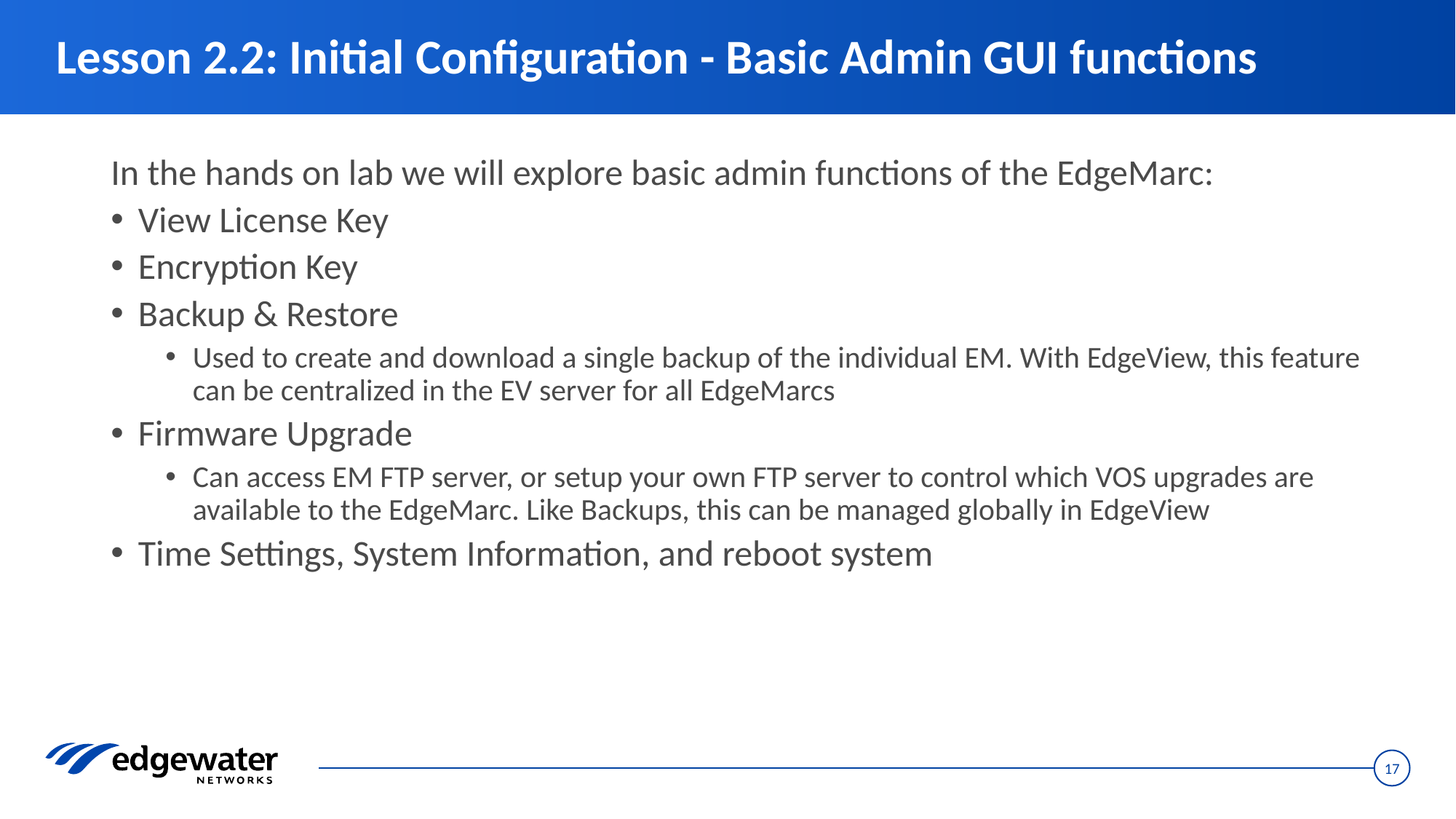

# Lesson 2.2: Initial Configuration - Basic Admin GUI functions
In the hands on lab we will explore basic admin functions of the EdgeMarc:
View License Key
Encryption Key
Backup & Restore
Used to create and download a single backup of the individual EM. With EdgeView, this feature can be centralized in the EV server for all EdgeMarcs
Firmware Upgrade
Can access EM FTP server, or setup your own FTP server to control which VOS upgrades are available to the EdgeMarc. Like Backups, this can be managed globally in EdgeView
Time Settings, System Information, and reboot system